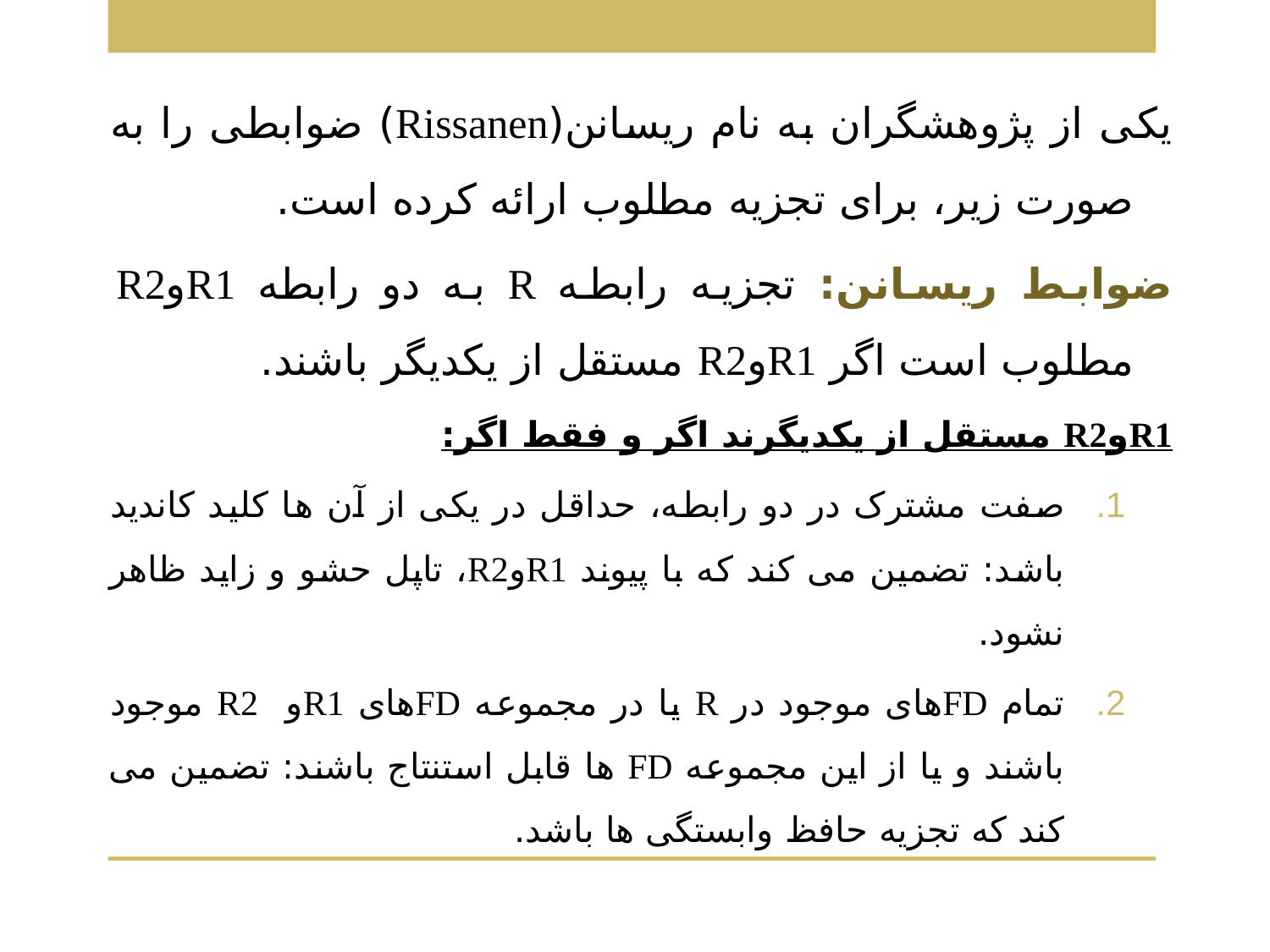

یکی از پژوهشگران به نام ریسانن(Rissanen) ضوابطی را به صورت زیر، برای تجزیه مطلوب ارائه کرده است.
ضوابط ریسانن: تجزیه رابطه R به دو رابطه R1وR2 مطلوب است اگر R1وR2 مستقل از یکدیگر باشند.
R1وR2 مستقل از یکدیگرند اگر و فقط اگر:
صفت مشترک در دو رابطه، حداقل در یکی از آن ها کلید کاندید باشد: تضمین می کند که با پیوند R1وR2، تاپل حشو و زاید ظاهر نشود.
تمام FDهای موجود در R یا در مجموعه FDهای R1و  R2 موجود باشند و یا از این مجموعه FD ها قابل استنتاج باشند: تضمین می کند که تجزیه حافظ وابستگی ها باشد.